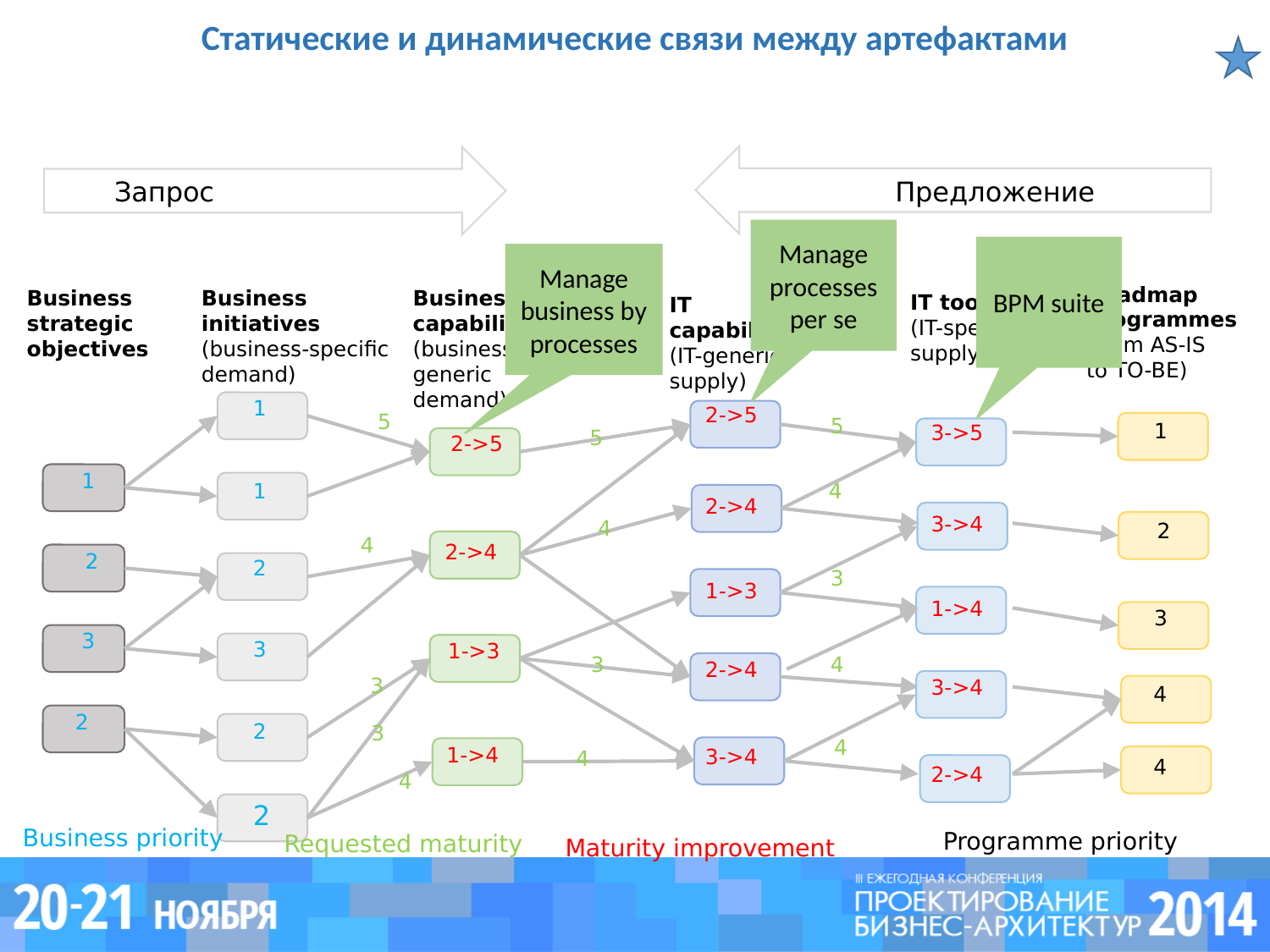

# Статические и динамические связи между артефактами

Предложение

Запрос
Manage processes per se
BPM suite
Manage business by processes
Roadmap
programmes
(from AS-IS
to TO-BE)
Business
strategic
objectives
Business initiatives
(business-specific demand)
Business capabilities
(business-generic demand)
IT tools
(IT-specific supply)
IT capabilities
(IT-generic supply)
1

2->5

5
5
1

3->5

5
2->5

1

4
1

2->4

3->4
4
2

4

2->4
2

2

3

1->3

1->4
3

3

3
1->3

4
3
2->4

3
3->4

4

2

2
3

4
1->4
3->4

4

4

2->4
4
2

Business priority
Programme priority
Requested maturity
Maturity improvement